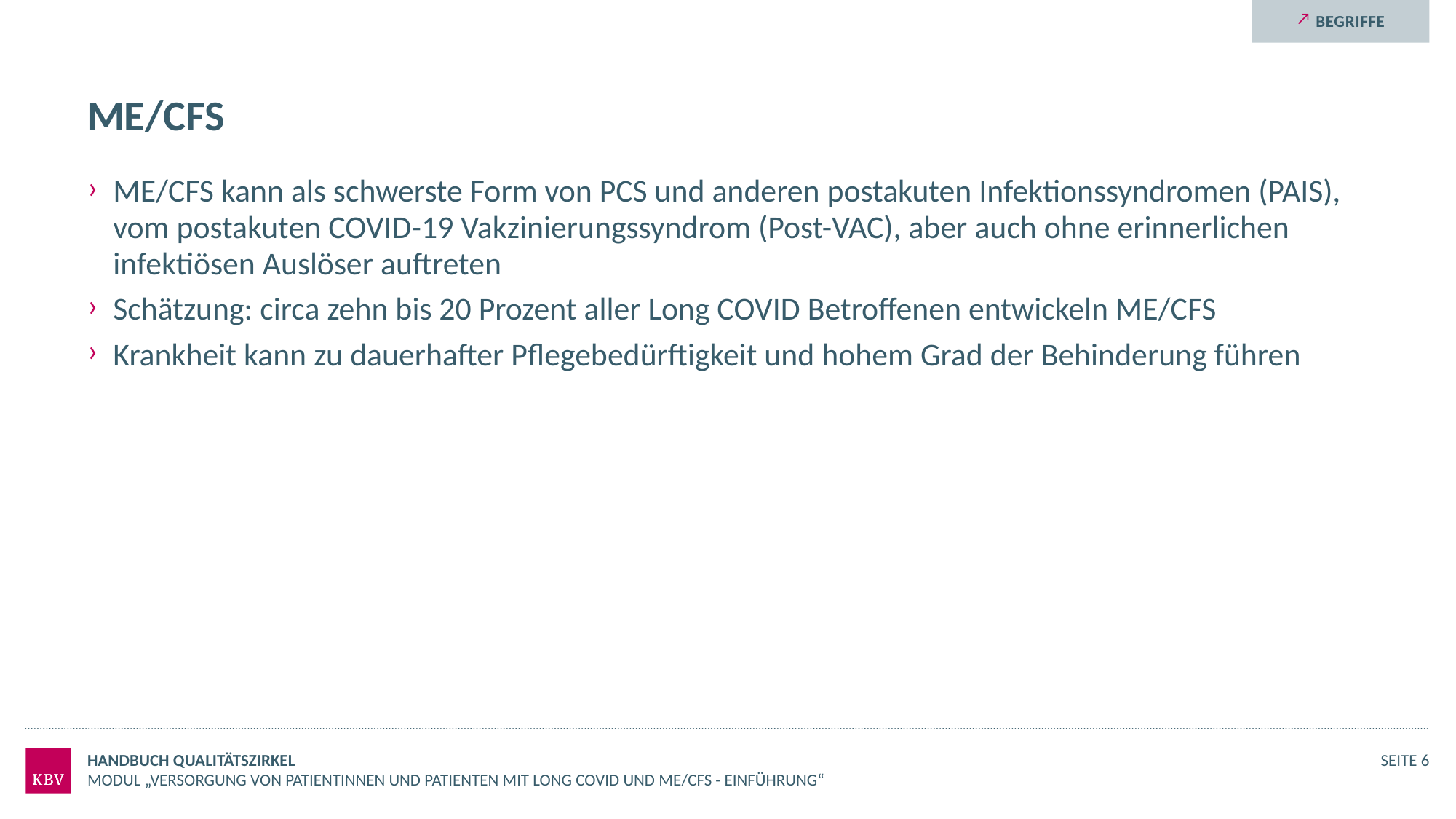

Begriffe
# ME/CFS
ME/CFS kann als schwerste Form von PCS und anderen postakuten Infektionssyndromen (PAIS), vom postakuten COVID-19 Vakzinierungssyndrom (Post-VAC), aber auch ohne erinnerlichen infektiösen Auslöser auftreten
Schätzung: circa zehn bis 20 Prozent aller Long COVID Betroffenen entwickeln ME/CFS
Krankheit kann zu dauerhafter Pflegebedürftigkeit und hohem Grad der Behinderung führen
Handbuch Qualitätszirkel
Seite 6
Modul „Versorgung von Patientinnen und Patienten mit Long COVID und ME/CFS - Einführung“